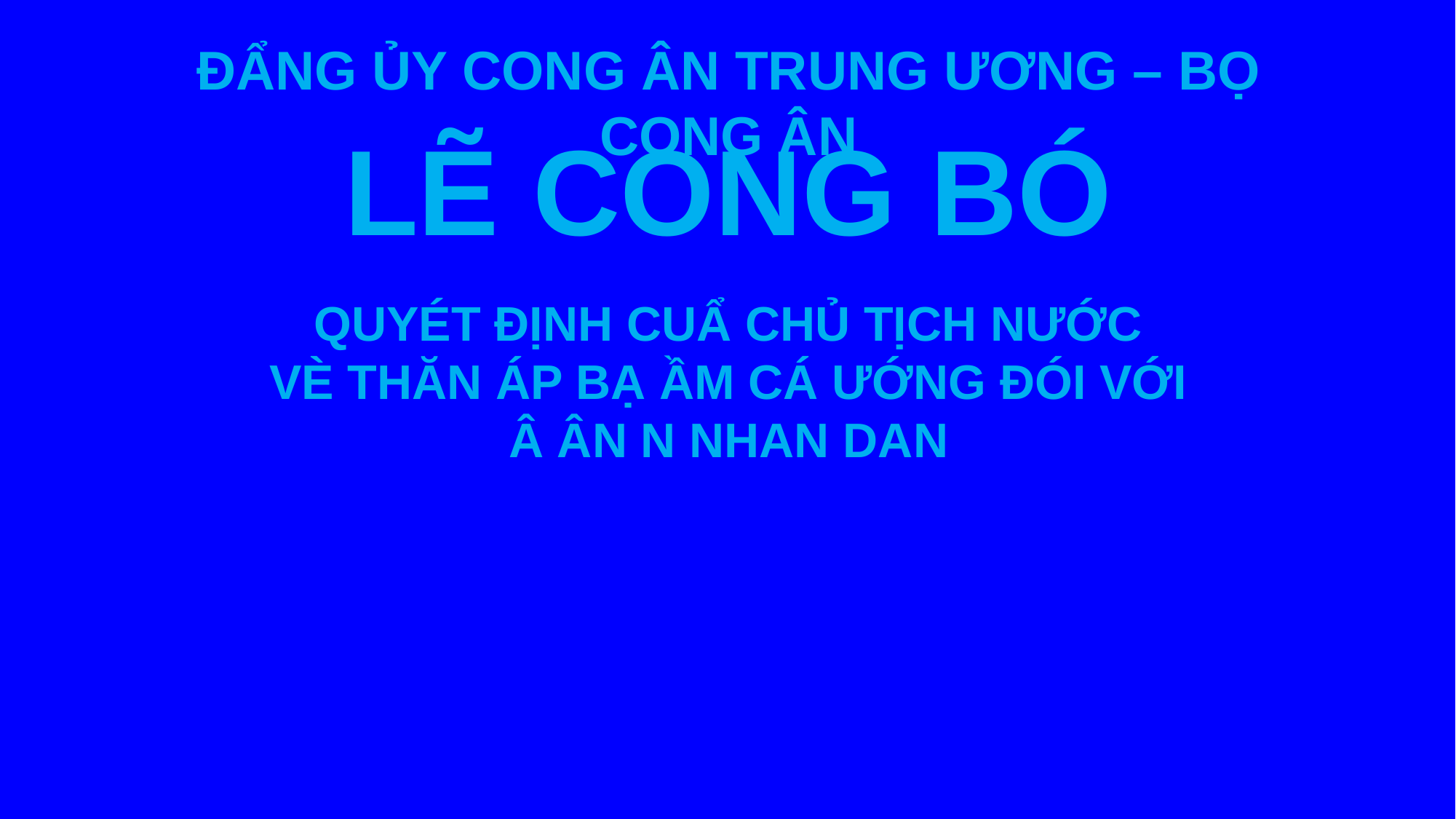

ĐẨNG ỦY CONG ÂN TRUNG ƯƠNG – BỌ CONG ÂN
LẼ CONG BÓ
QUYÉT ĐỊNH CUẨ CHỦ TỊCH NƯỚC
VÈ THĂN ÁP BẠ ẦM CÁ ƯỚNG ĐÓI VỚI
Â ÂN N NHAN DAN